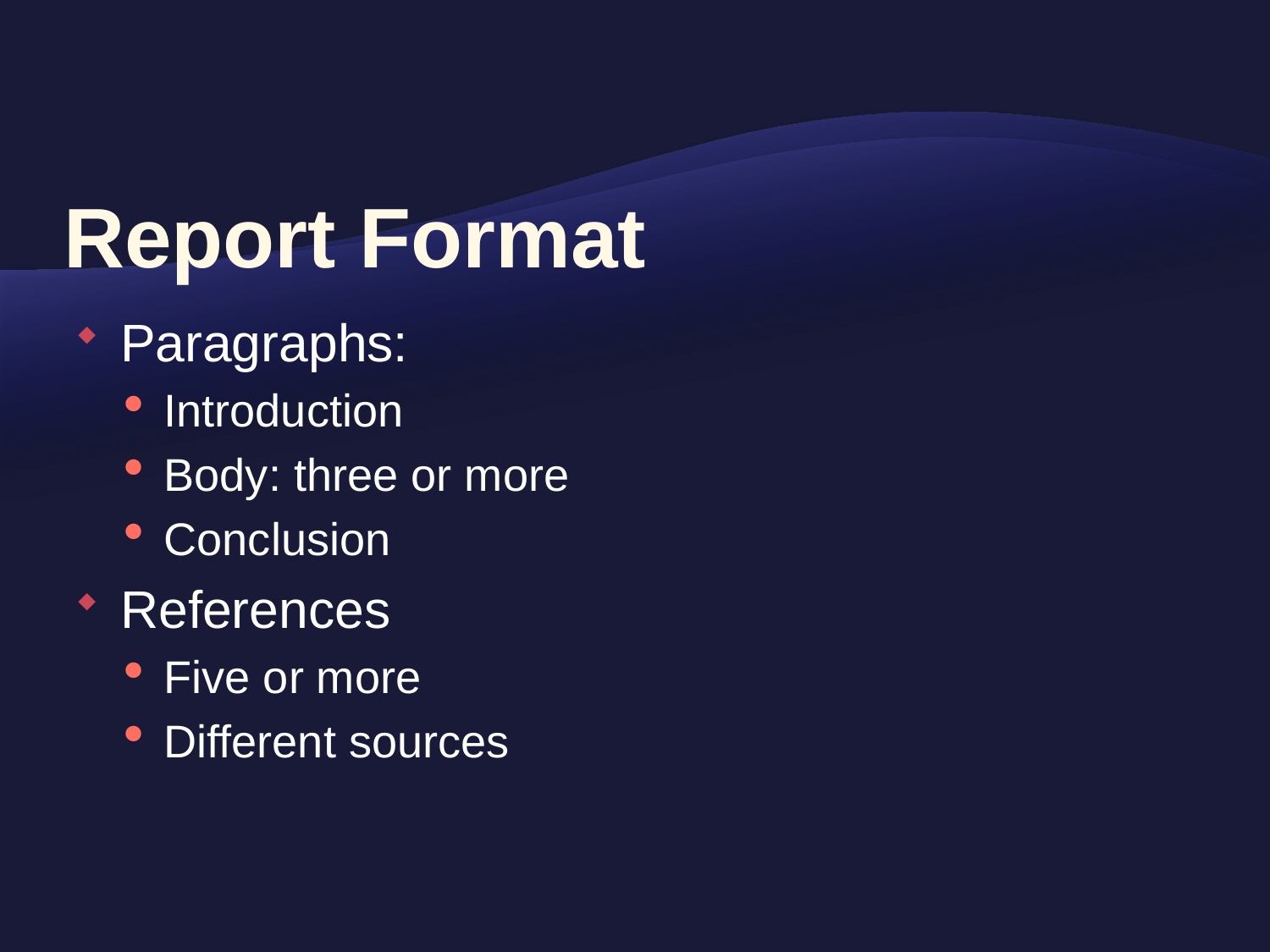

# Report Format
Paragraphs:
Introduction
Body: three or more
Conclusion
References
Five or more
Different sources